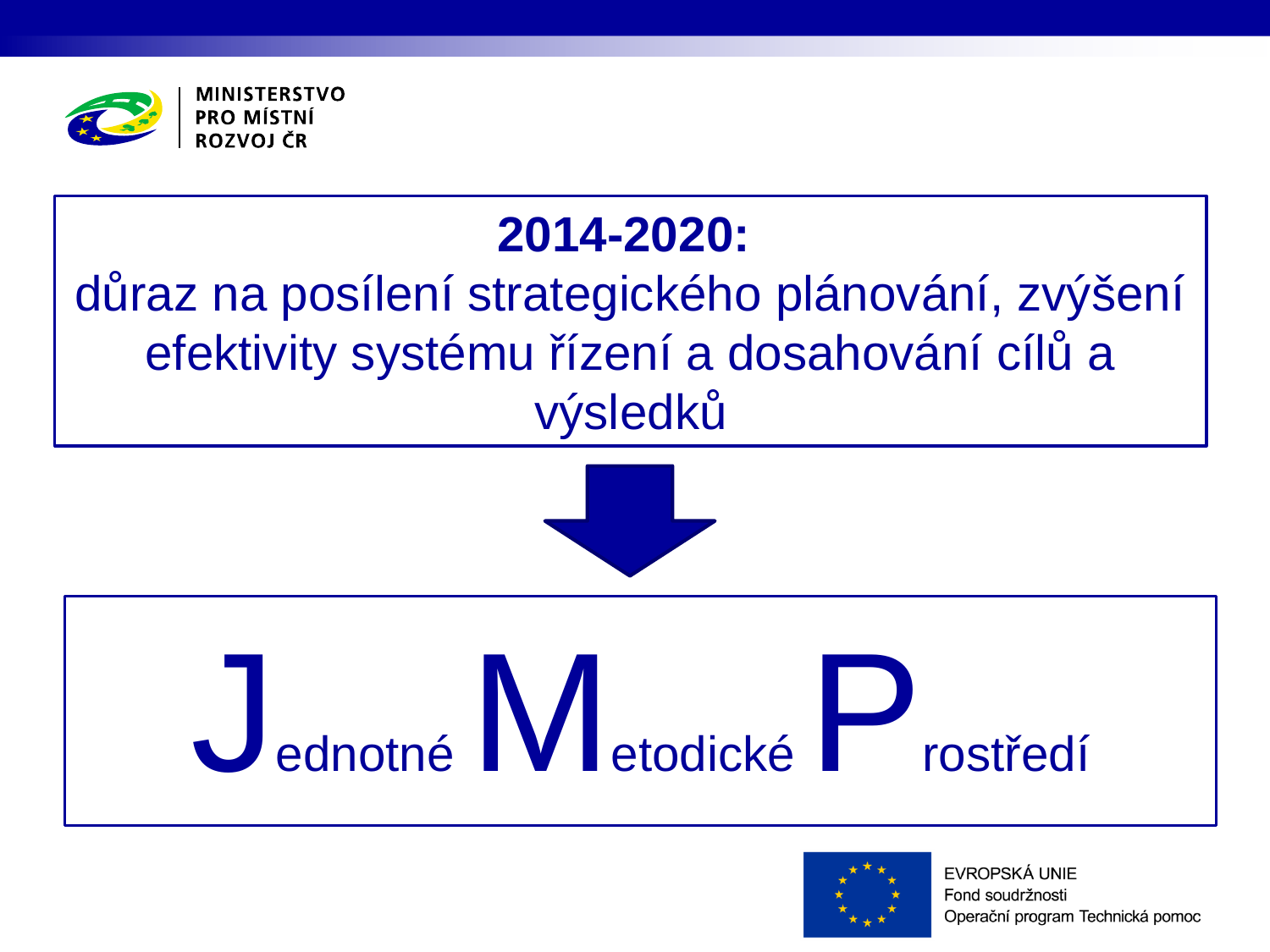

# 2014-2020: důraz na posílení strategického plánování, zvýšení efektivity systému řízení a dosahování cílů a výsledků

Jednotné Metodické Prostředí